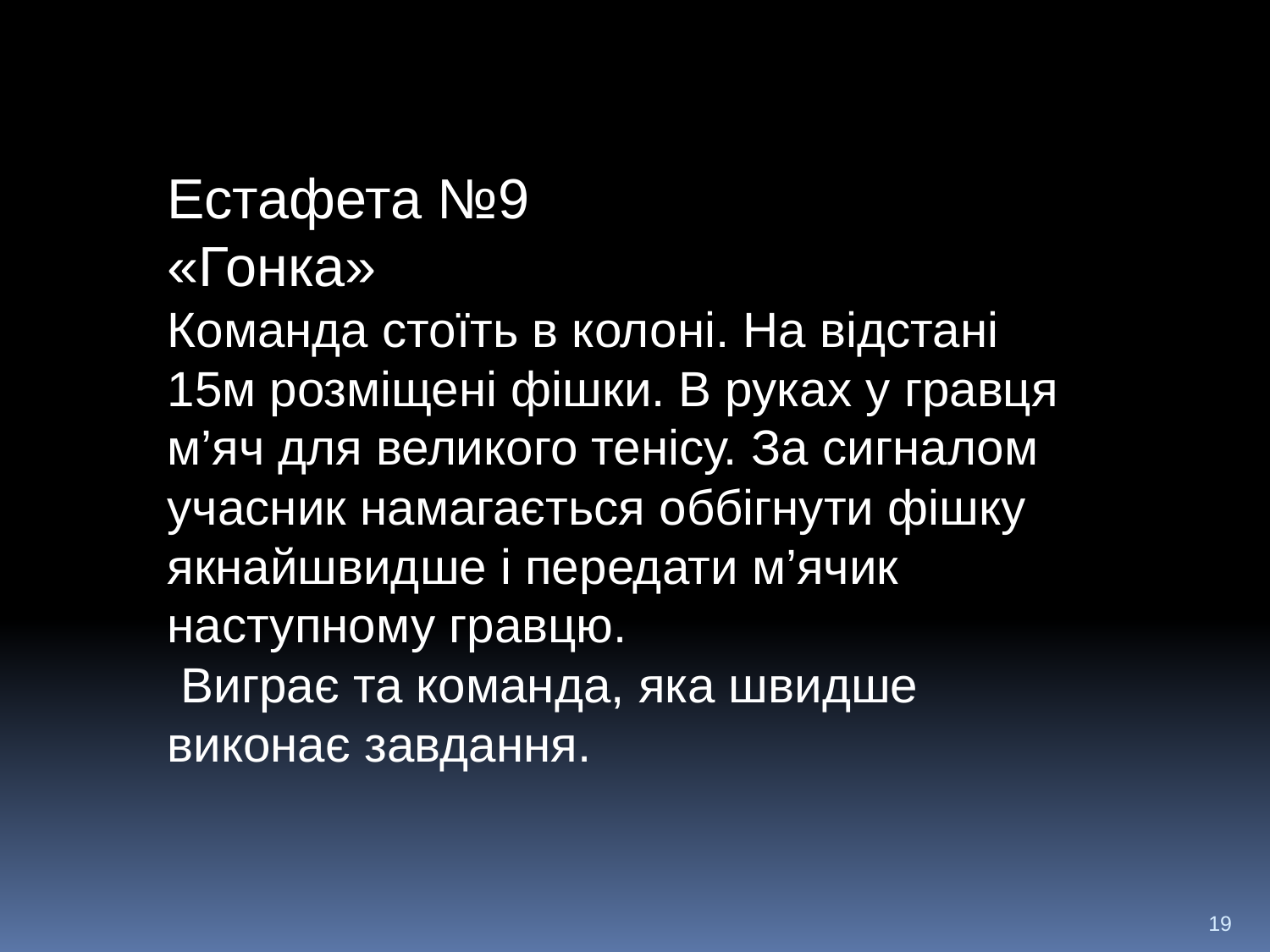

Естафета №9
«Гонка»
Команда стоїть в колоні. На відстані 15м розміщені фішки. В руках у гравця м’яч для великого тенісу. За сигналом учасник намагається оббігнути фішку якнайшвидше і передати м’ячик наступному гравцю.
 Виграє та команда, яка швидше виконає завдання.

19